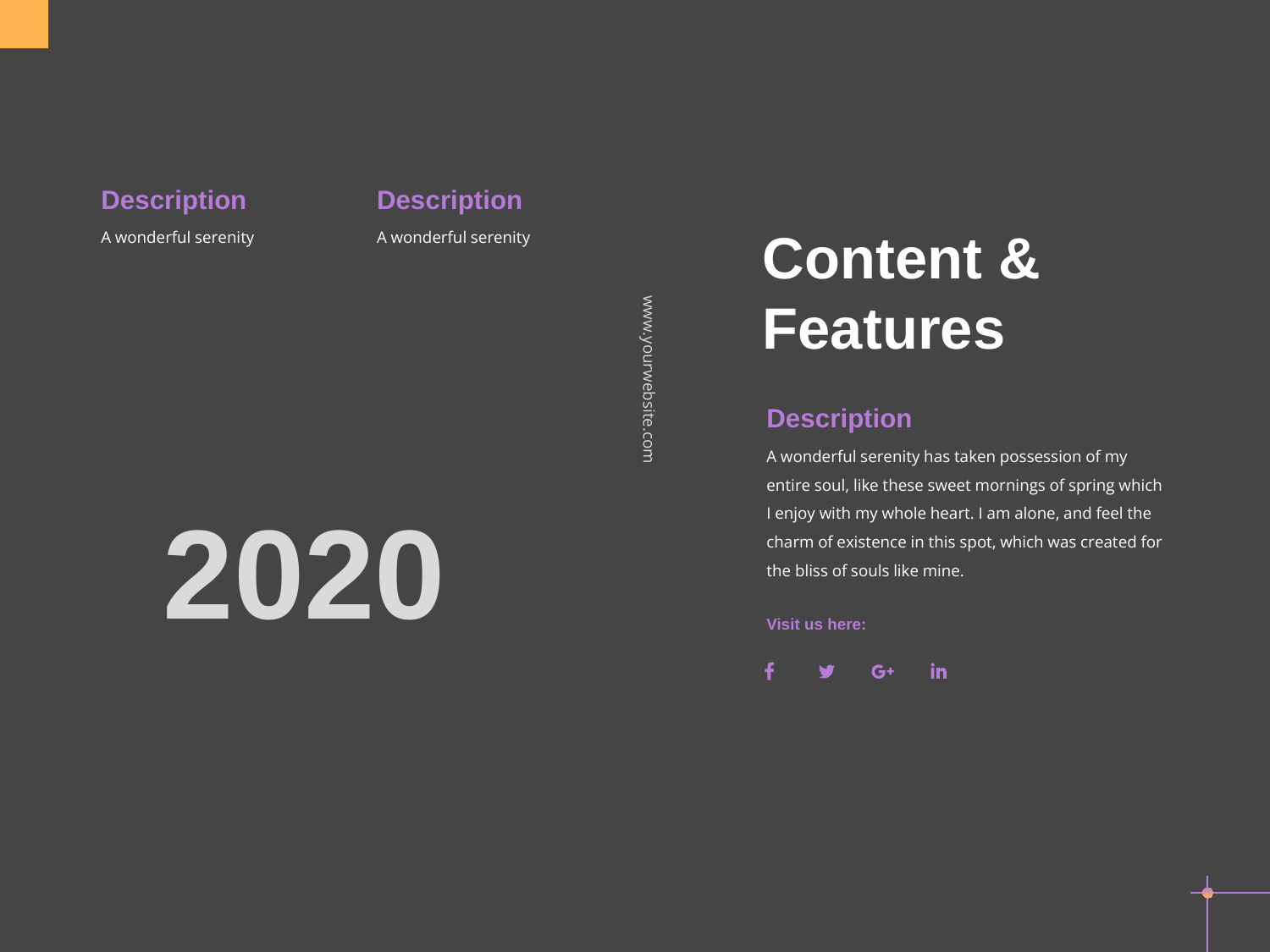

Description
Description
Content &
Features
A wonderful serenity
A wonderful serenity

www.yourwebsite.com
Description
A wonderful serenity has taken possession of my entire soul, like these sweet mornings of spring which I enjoy with my whole heart. I am alone, and feel the charm of existence in this spot, which was created for the bliss of souls like mine.
2020
Visit us here: